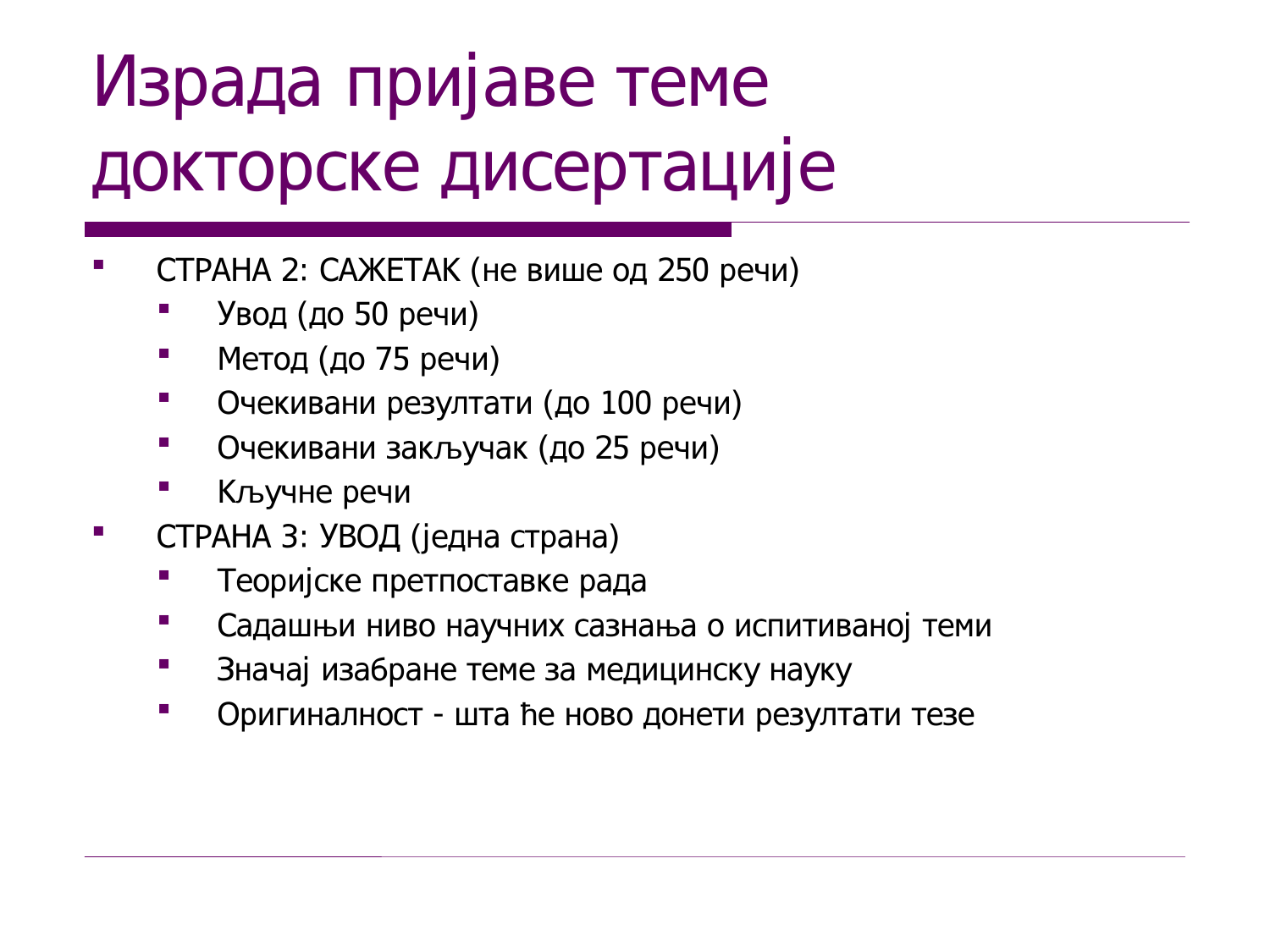

# Израда пријаве теме докторске дисертације
СТРАНА 2: САЖЕТАК (не више од 250 речи)
Увод (до 50 речи)
Метод (до 75 речи)
Очекивани резултати (до 100 речи)
Очекивани закључак (до 25 речи)
Кључне речи
СТРАНА 3: УВОД (једна страна)
Теоријске претпоставке рада
Садашњи ниво научних сазнања о испитиваној теми
Значај изабране теме за медицинску науку
Оригиналност - шта ће ново донети резултати тезе